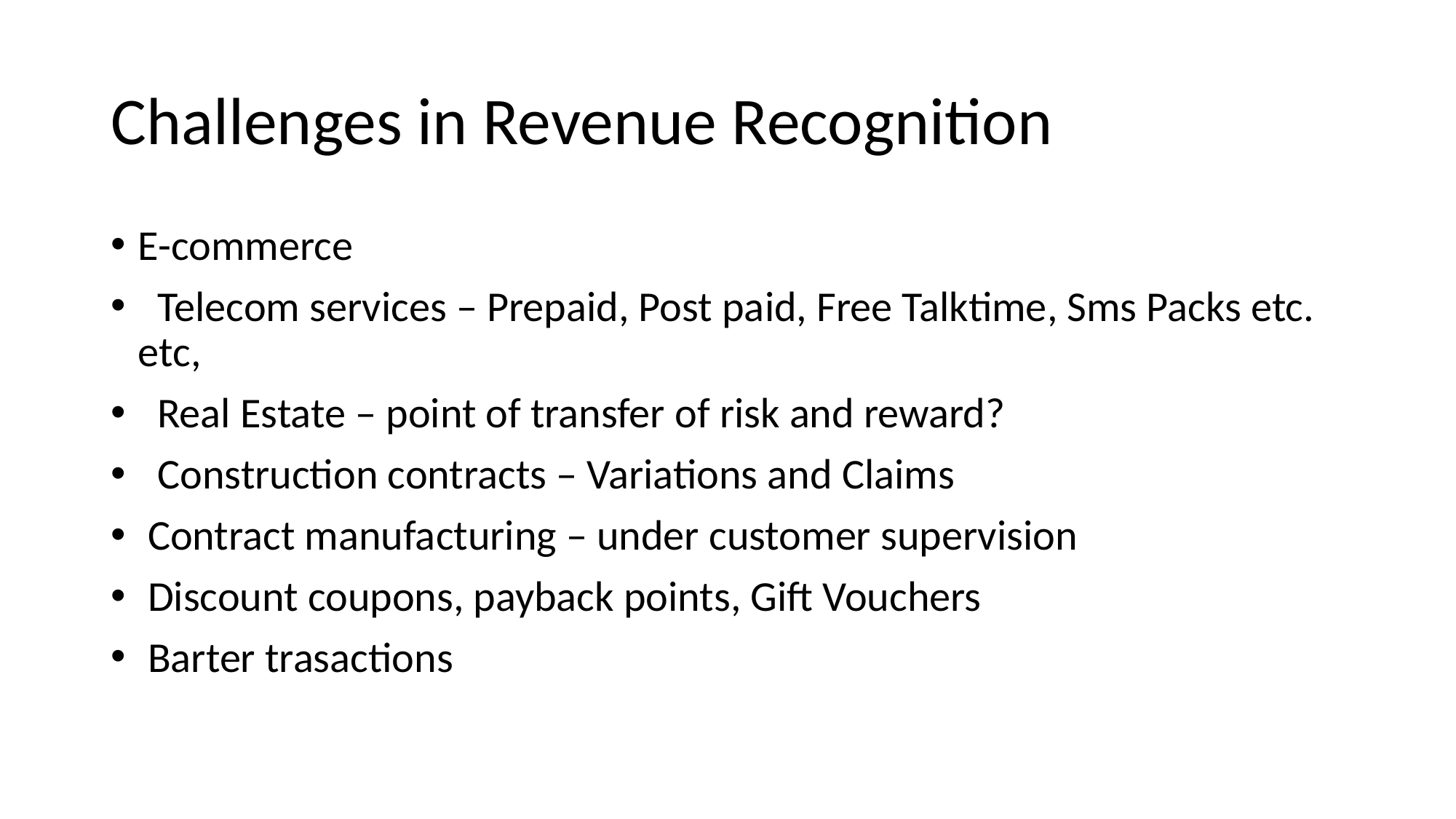

# Challenges in Revenue Recognition
E-commerce
  Telecom services – Prepaid, Post paid, Free Talktime, Sms Packs etc. etc,
  Real Estate – point of transfer of risk and reward?
  Construction contracts – Variations and Claims
 Contract manufacturing – under customer supervision
 Discount coupons, payback points, Gift Vouchers
 Barter trasactions